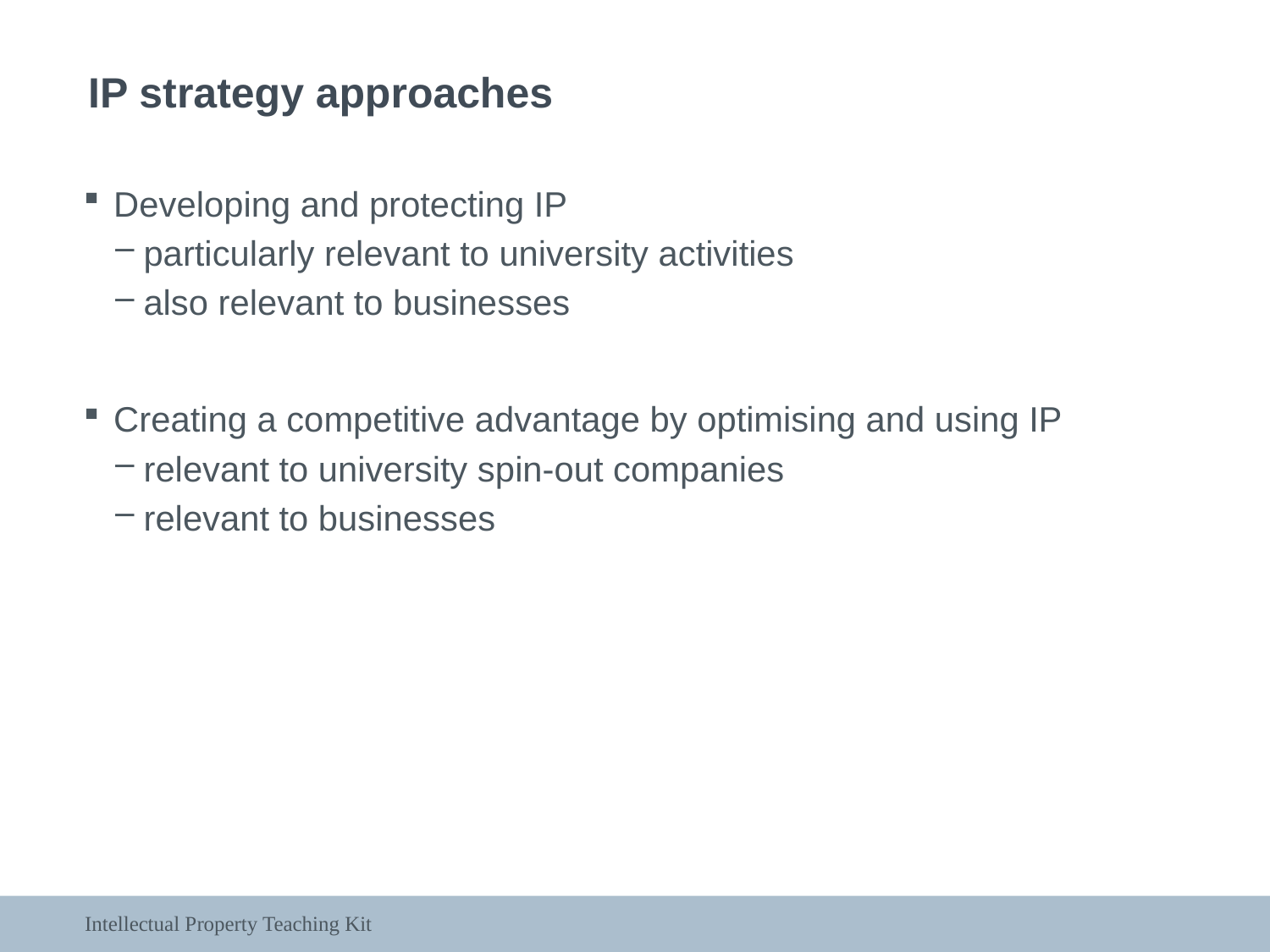

IP strategy approaches
Developing and protecting IP
particularly relevant to university activities
also relevant to businesses

Creating a competitive advantage by optimising and using IP
relevant to university spin-out companies
relevant to businesses

Intellectual Property Teaching Kit